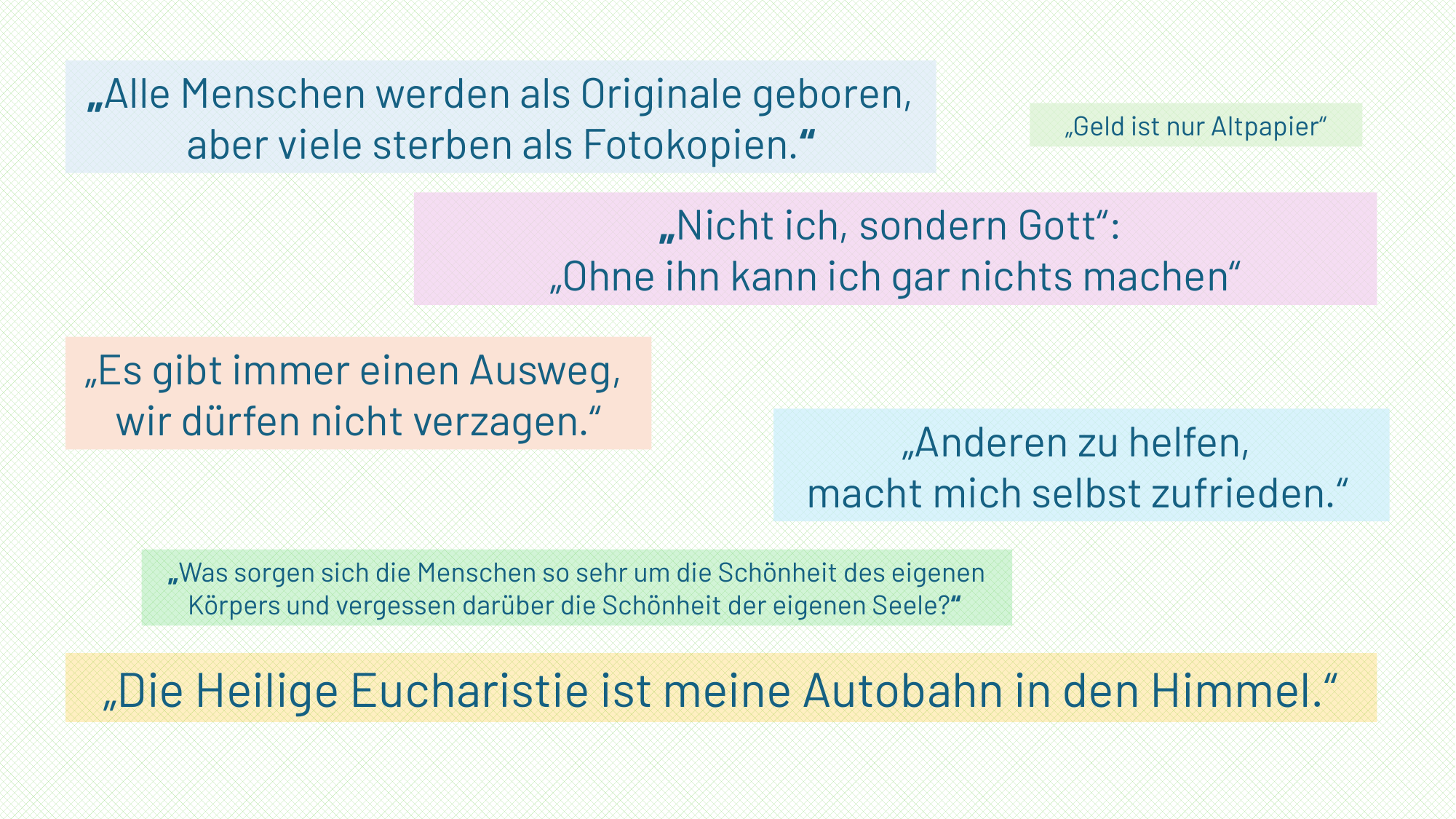

„Alle Menschen werden als Originale geboren, aber viele sterben als Fotokopien.“
„Geld ist nur Altpapier“
„Nicht ich, sondern Gott“:
„Ohne ihn kann ich gar nichts machen“
„Es gibt immer einen Ausweg,
wir dürfen nicht verzagen.“
„Anderen zu helfen,
macht mich selbst zufrieden.“
„Was sorgen sich die Menschen so sehr um die Schönheit des eigenen Körpers und vergessen darüber die Schönheit der eigenen Seele?“
„Die Heilige Eucharistie ist meine Autobahn in den Himmel.“